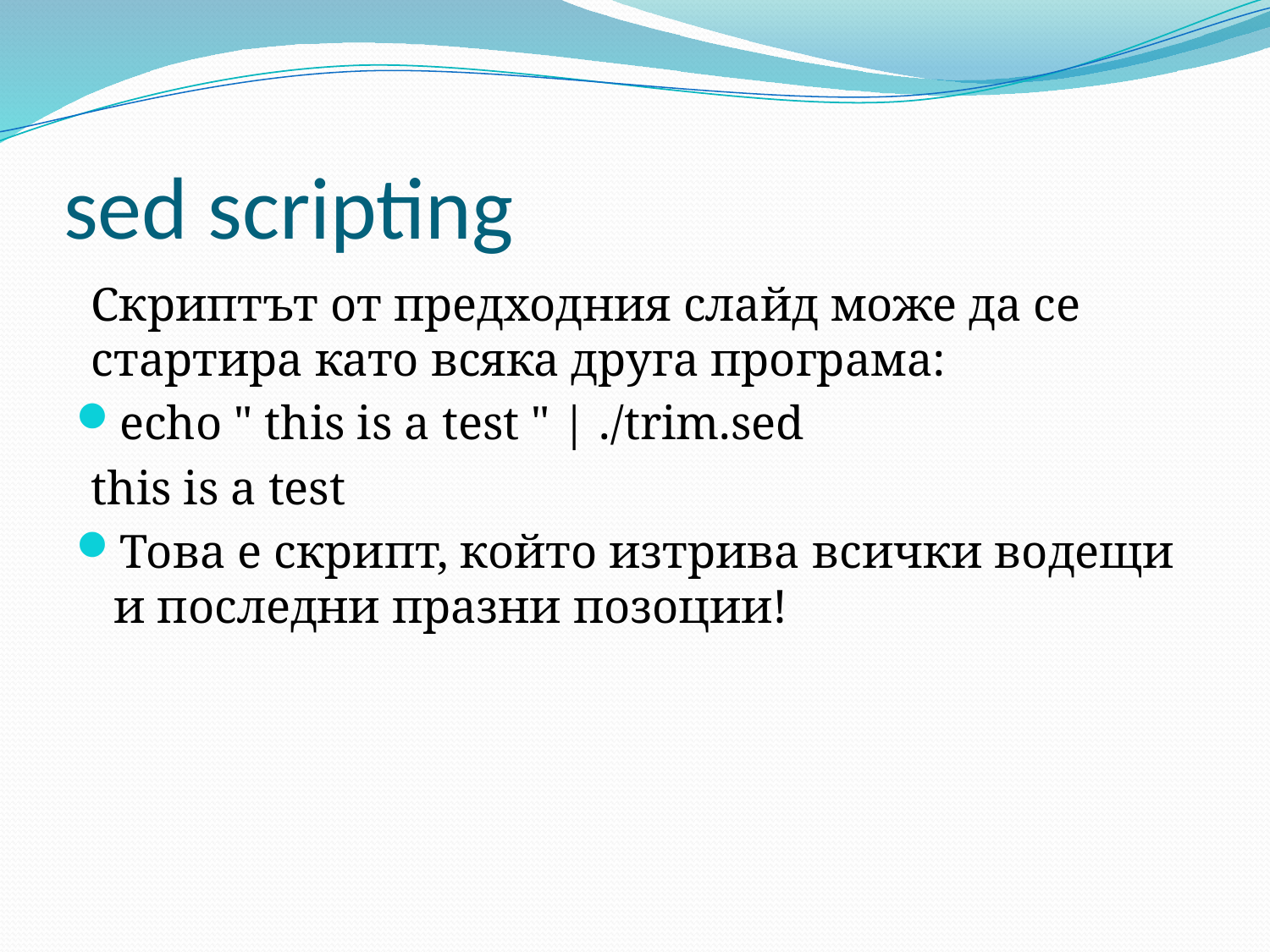

# sed scripting
Скриптът от предходния слайд може да се стартира като всяка друга програма:
echo " this is a test " | ./trim.sed
this is a test
Това е скрипт, който изтрива всички водещи и последни празни позоции!